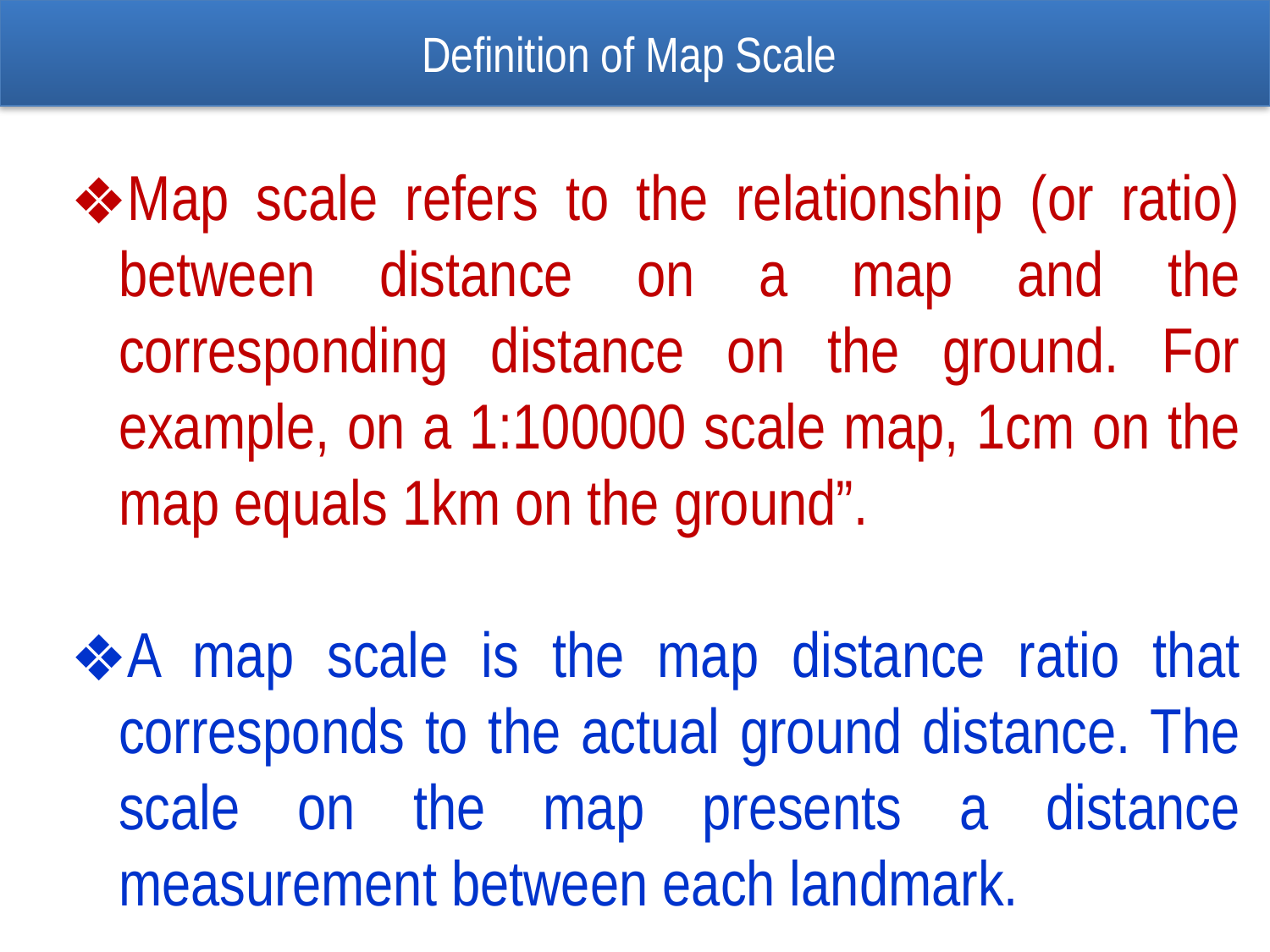

Definition of Map Scale

Map scale refers to the relationship (or ratio) between distance on a map and the corresponding distance on the ground. For example, on a 1:100000 scale map, 1cm on the map equals 1km on the ground”.

A map scale is the map distance ratio that corresponds to the actual ground distance. The scale on the map presents a distance measurement between each landmark.